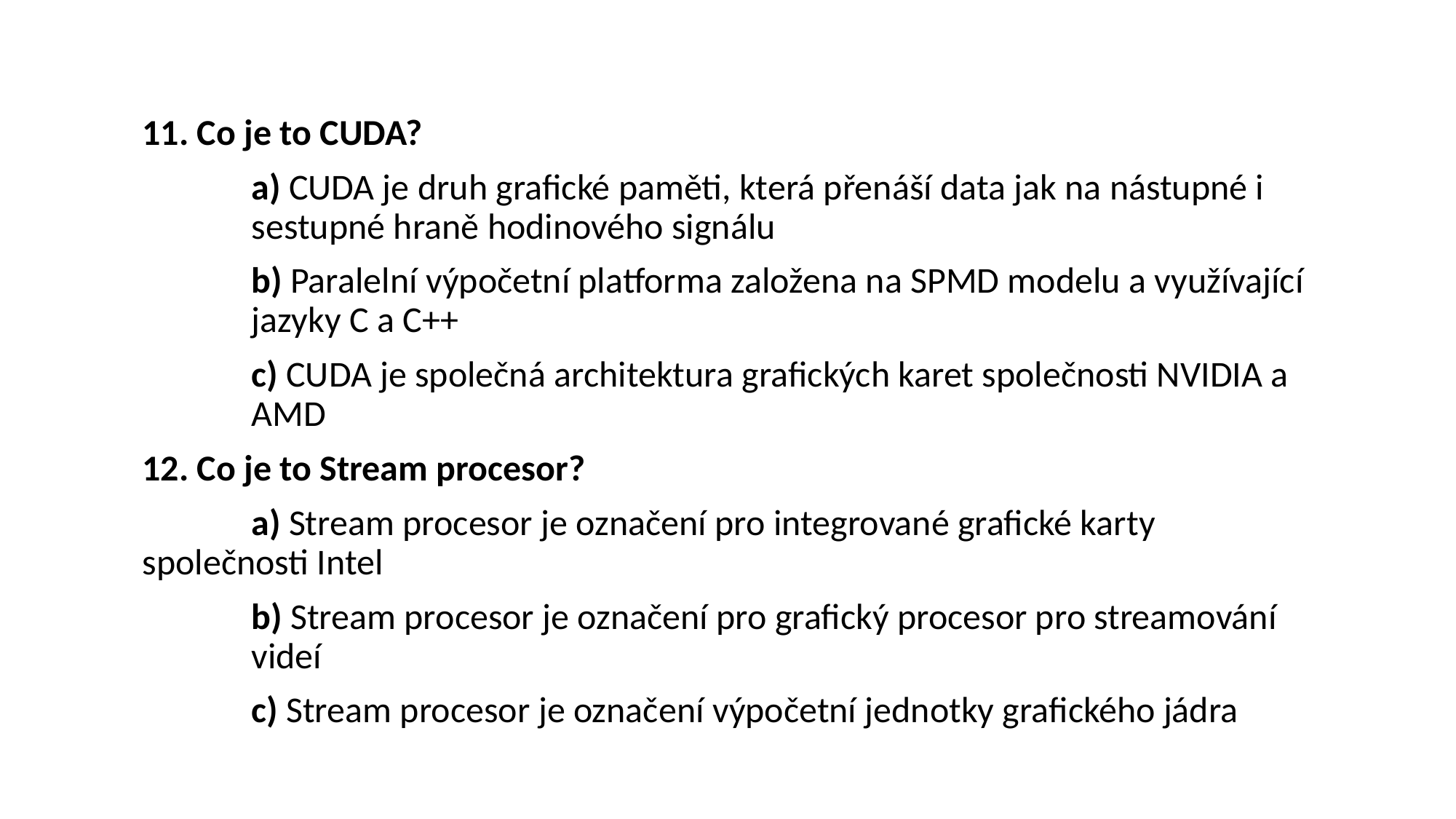

11. Co je to CUDA?
	a) CUDA je druh grafické paměti, která přenáší data jak na nástupné i 	sestupné hraně hodinového signálu
	b) Paralelní výpočetní platforma založena na SPMD modelu a využívající 	jazyky C a C++
	c) CUDA je společná architektura grafických karet společnosti NVIDIA a 	AMD
12. Co je to Stream procesor?
	a) Stream procesor je označení pro integrované grafické karty 	společnosti Intel
	b) Stream procesor je označení pro grafický procesor pro streamování	videí
	c) Stream procesor je označení výpočetní jednotky grafického jádra